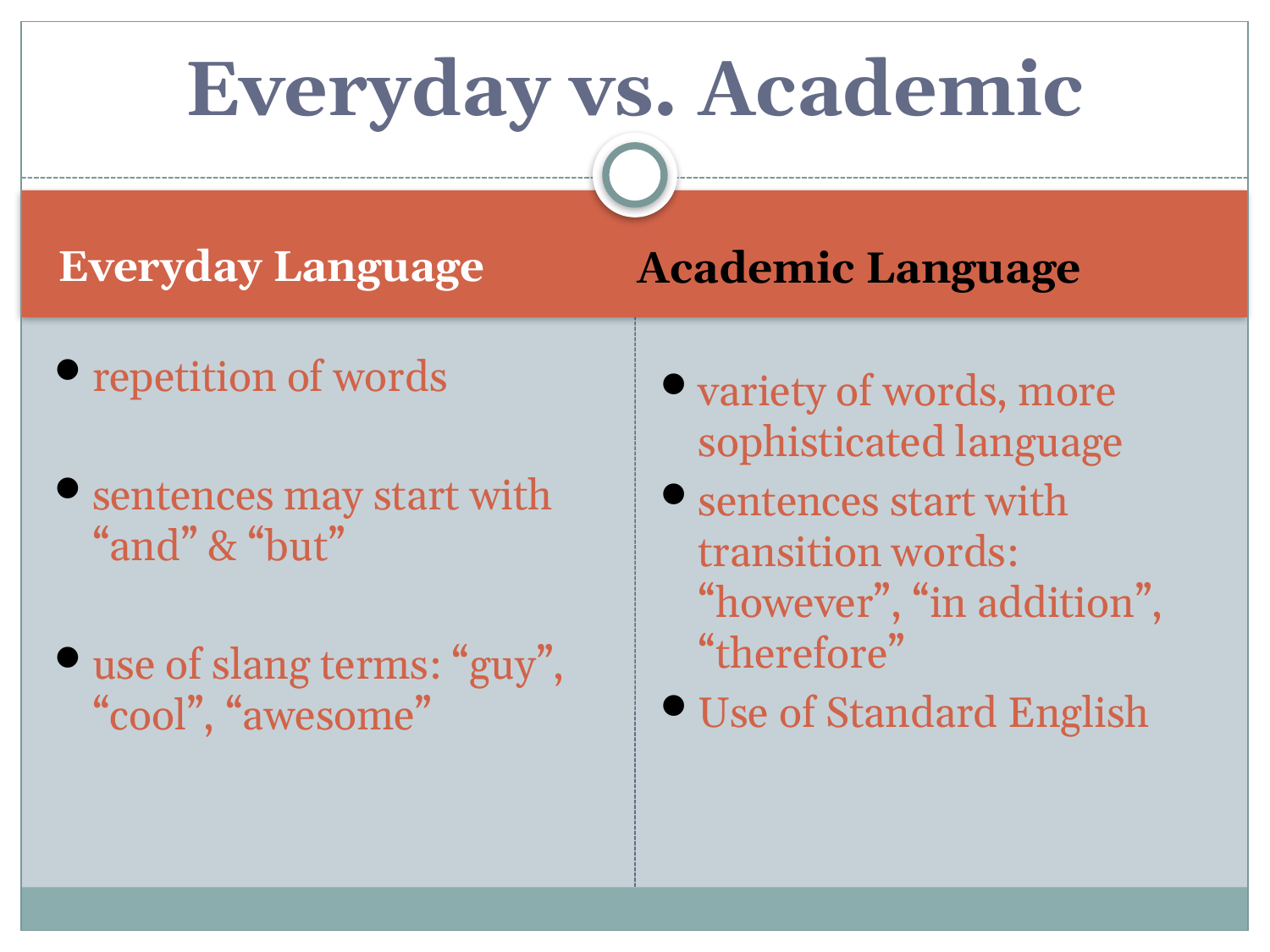

# Everyday vs. Academic
Everyday Language
Academic Language

variety of words, more sophisticated language
sentences start with transition words: “however”, “in addition”, “therefore”
Use of Standard English
repetition of words

sentences may start with “and” & “but”

use of slang terms: “guy”, “cool”, “awesome”